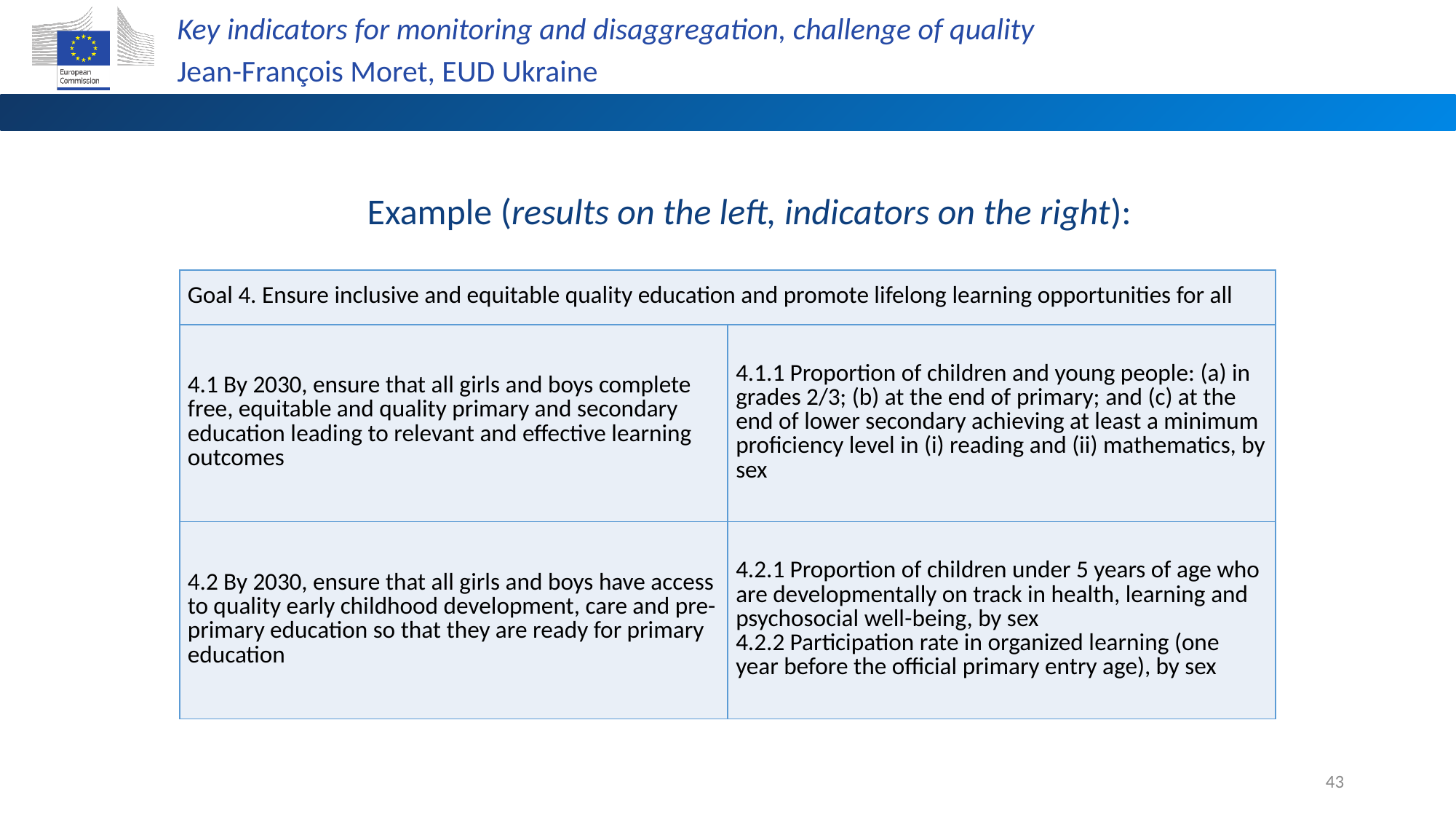

Key indicators for monitoring and disaggregation, challenge of quality
Jean-François Moret, EUD Ukraine
Example (results on the left, indicators on the right):
| Goal 4. Ensure inclusive and equitable quality education and promote lifelong learning opportunities for all |  |
| --- | --- |
| 4.1 By 2030, ensure that all girls and boys complete free, equitable and quality primary and secondary education leading to relevant and effective learning outcomes | 4.1.1 Proportion of children and young people: (a) in grades 2/3; (b) at the end of primary; and (c) at the end of lower secondary achieving at least a minimum proficiency level in (i) reading and (ii) mathematics, by sex |
| 4.2 By 2030, ensure that all girls and boys have access to quality early childhood development, care and pre-primary education so that they are ready for primary education | 4.2.1 Proportion of children under 5 years of age who are developmentally on track in health, learning and psychosocial well-being, by sex 4.2.2 Participation rate in organized learning (one year before the official primary entry age), by sex |
43